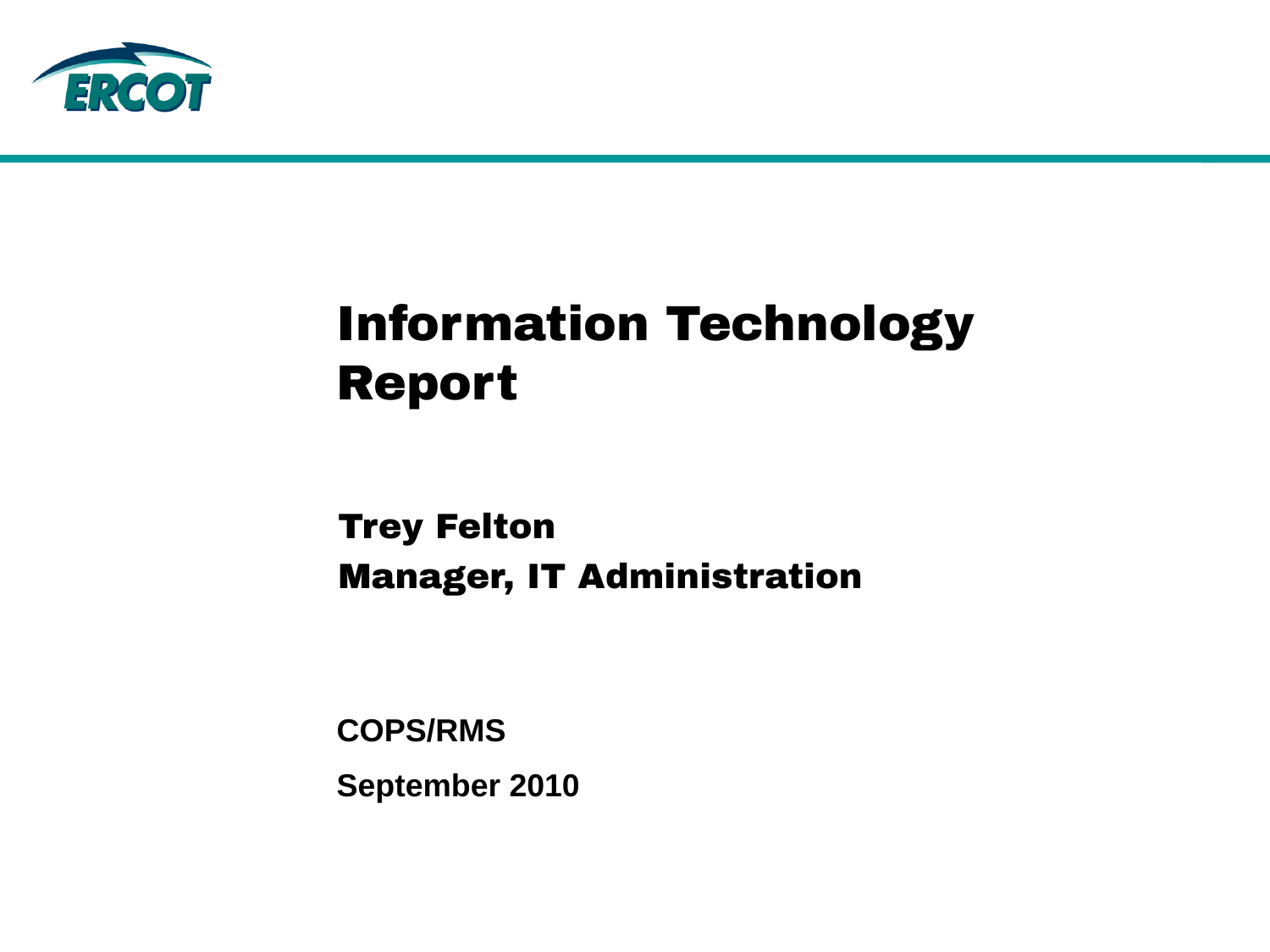

# Information Technology Report
Trey Felton
Manager, IT Administration
COPS/RMS
September 2010